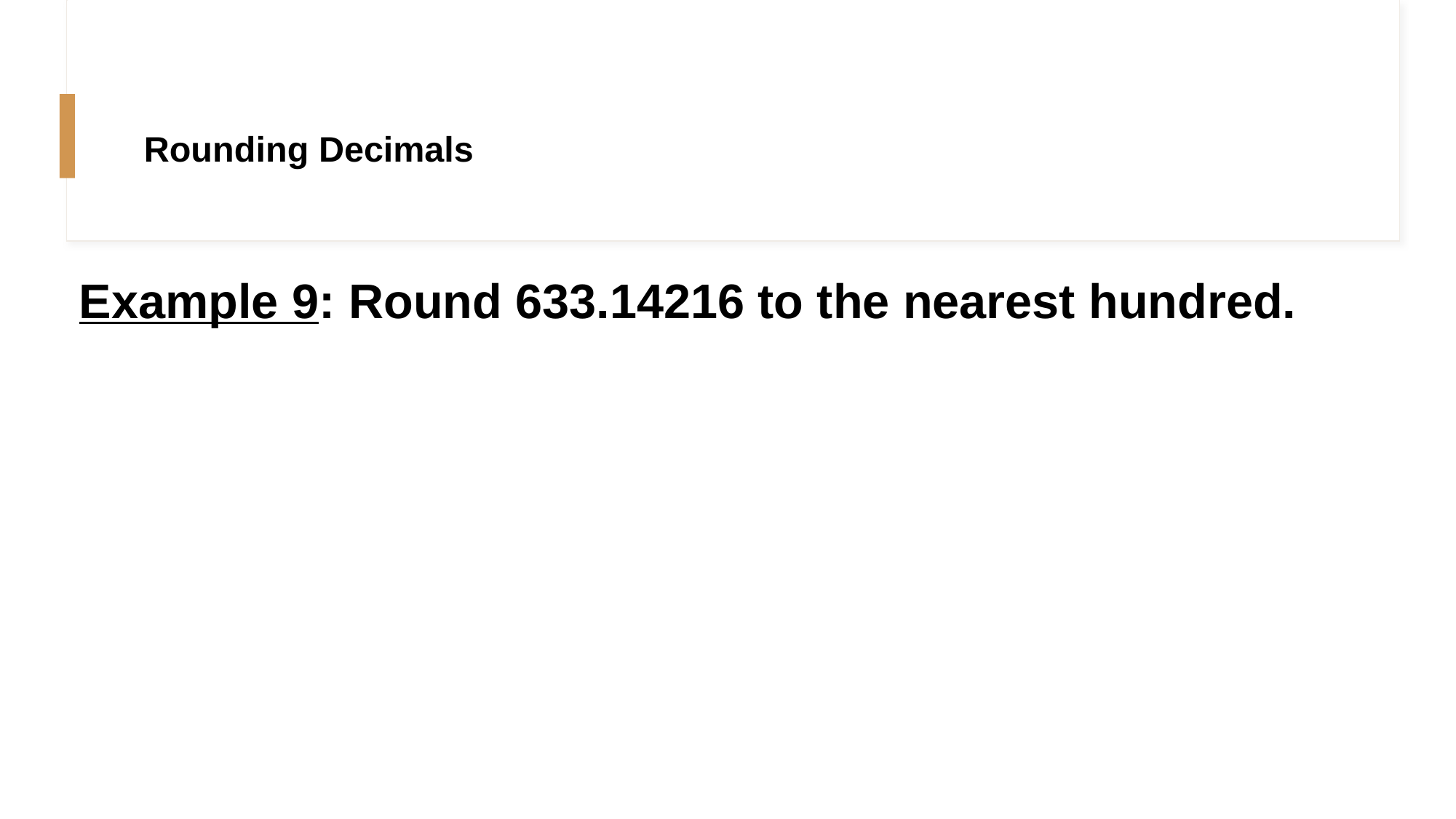

# Rounding Decimals
Example 9: Round 633.14216 to the nearest hundred.